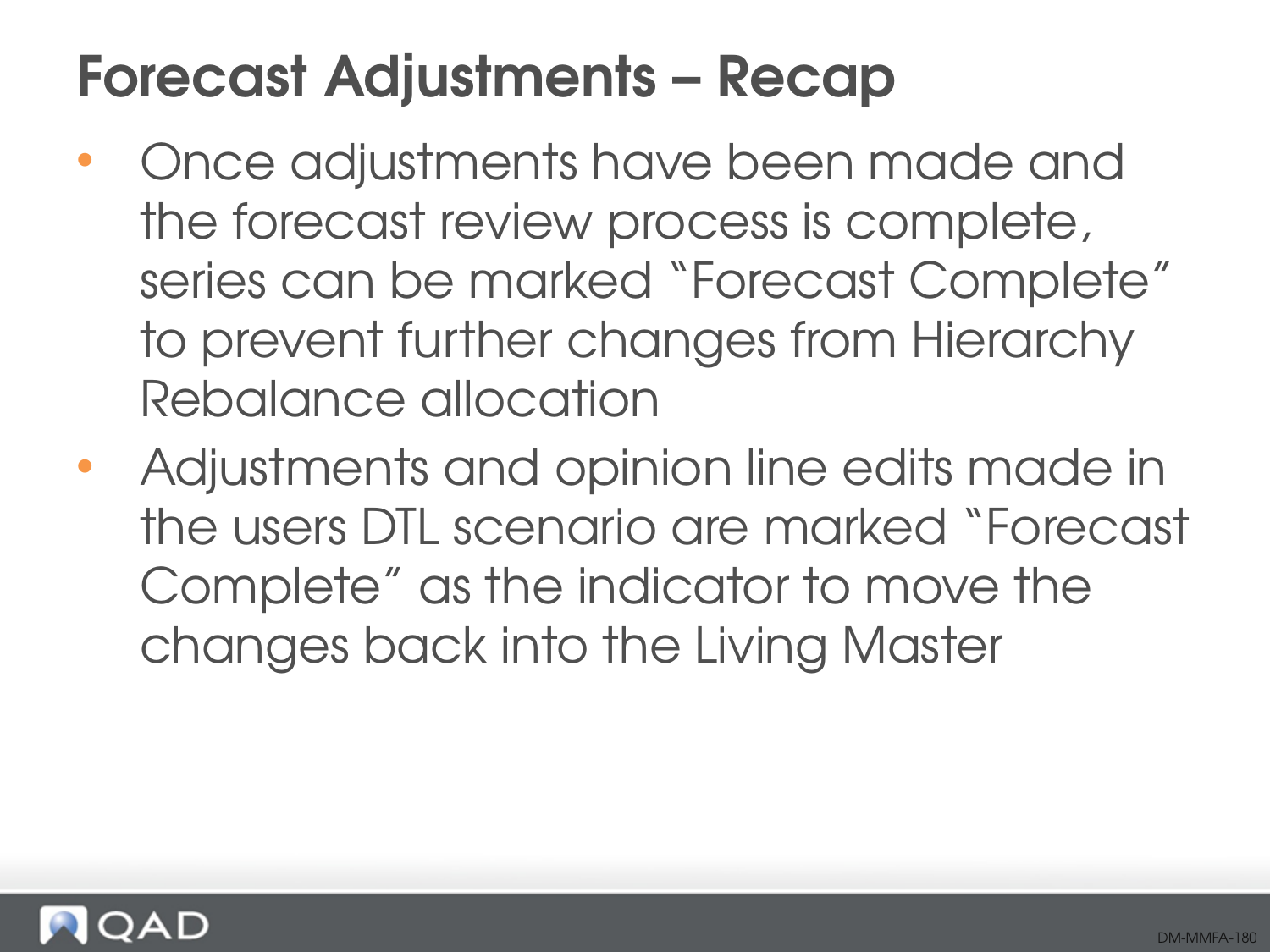

# Forecast Adjustments – Recap
Once adjustments have been made and the forecast review process is complete, series can be marked “Forecast Complete” to prevent further changes from Hierarchy Rebalance allocation
Adjustments and opinion line edits made in the users DTL scenario are marked “Forecast Complete” as the indicator to move the changes back into the Living Master

DM-MMFA-180